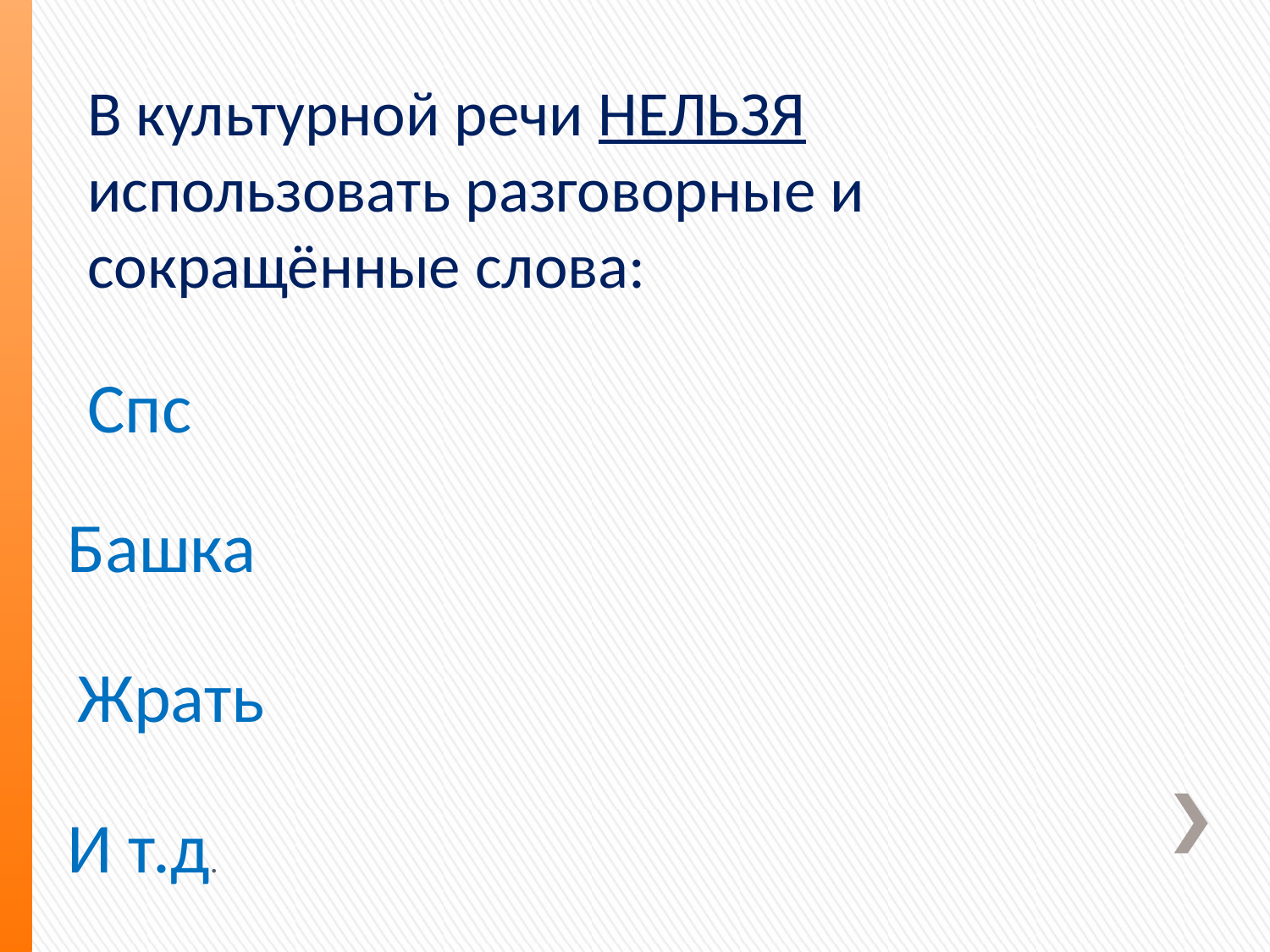

В культурной речи НЕЛЬЗЯ использовать разговорные и сокращённые слова:
Спс
Башка
Жрать
И т.д.